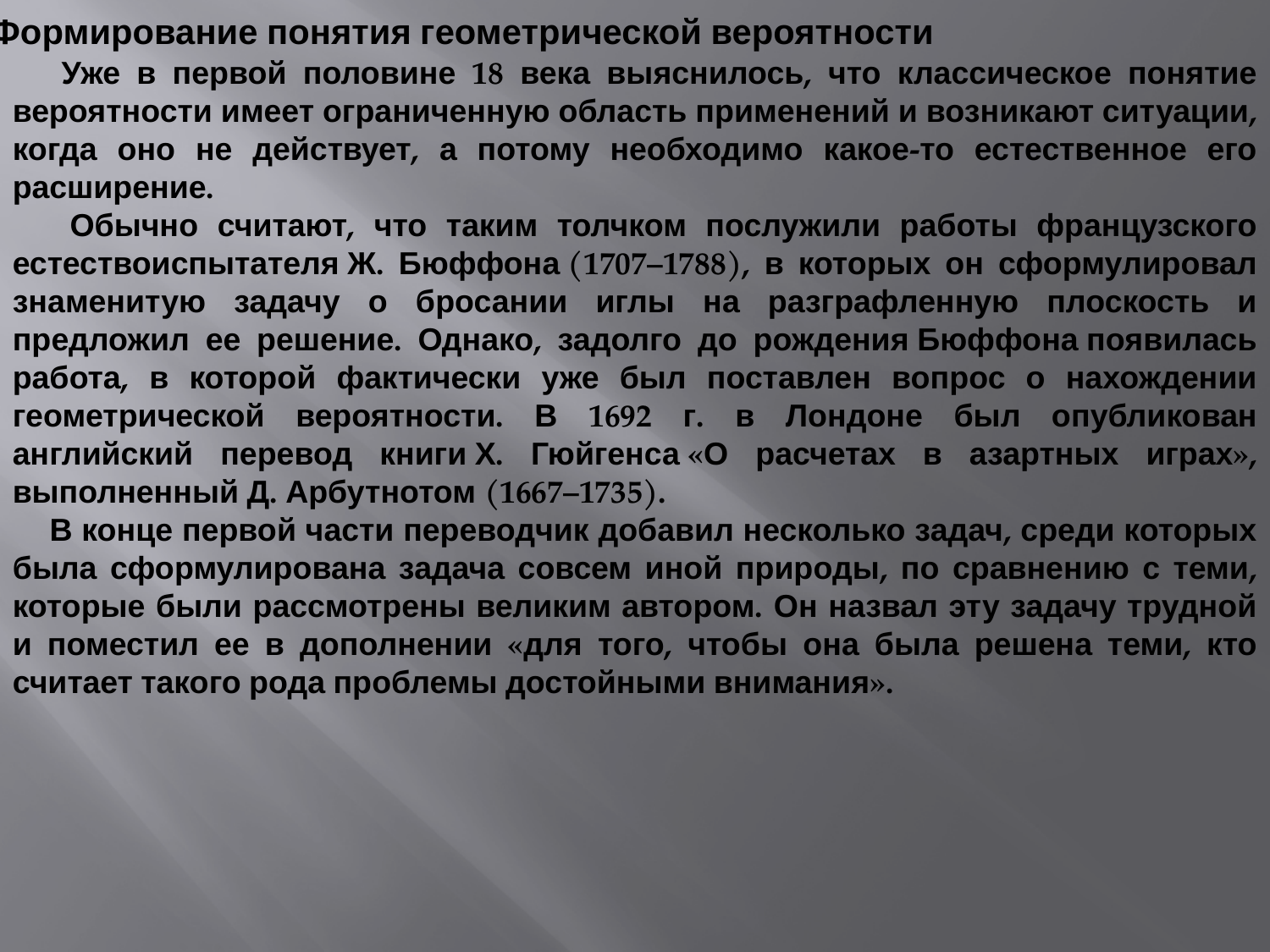

Формирование понятия геометрической вероятности
   Уже в первой половине 18 века выяснилось, что классическое понятие вероятности имеет ограниченную область применений и возникают ситуации, когда оно не действует, а потому необходимо какое-то естественное его расширение.
   Обычно считают, что таким толчком послужили работы французского естествоиспытателя Ж. Бюффона (1707–1788), в которых он сформулировал знаменитую задачу о бросании иглы на разграфленную плоскость и предложил ее решение. Однако, задолго до рождения Бюффона появилась работа, в которой фактически уже был поставлен вопрос о нахождении геометрической вероятности. В 1692 г. в Лондоне был опубликован английский перевод книги Х. Гюйгенса «О расчетах в азартных играх», выполненный Д. Арбутнотом (1667–1735).
    В конце первой части переводчик добавил несколько задач, среди которых была сформулирована задача совсем иной природы, по сравнению с теми, которые были рассмотрены великим автором. Он назвал эту задачу трудной и поместил ее в дополнении «для того, чтобы она была решена теми, кто считает такого рода проблемы достойными внимания».